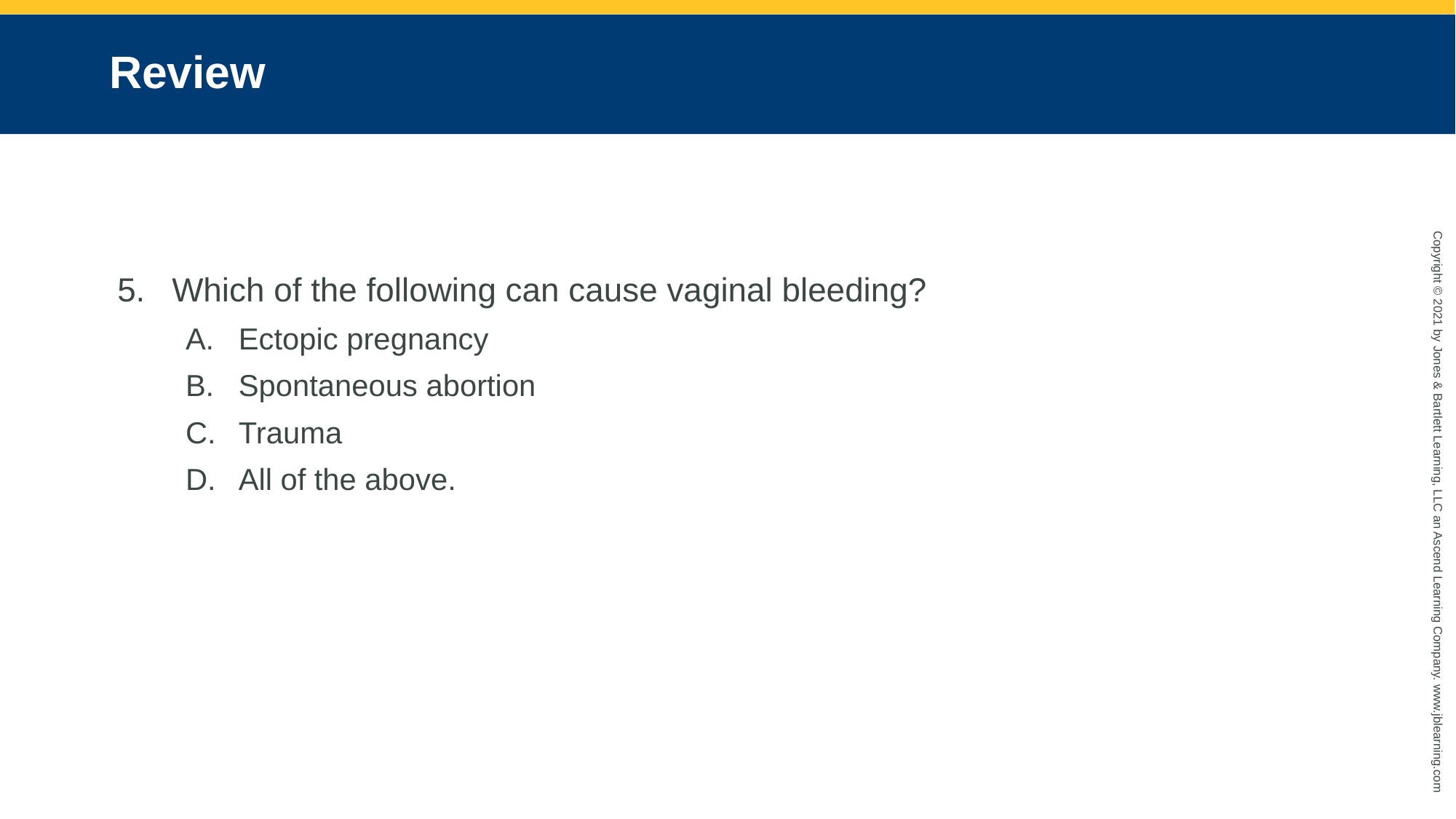

# Review
Which of the following can cause vaginal bleeding?
Ectopic pregnancy
Spontaneous abortion
Trauma
All of the above.